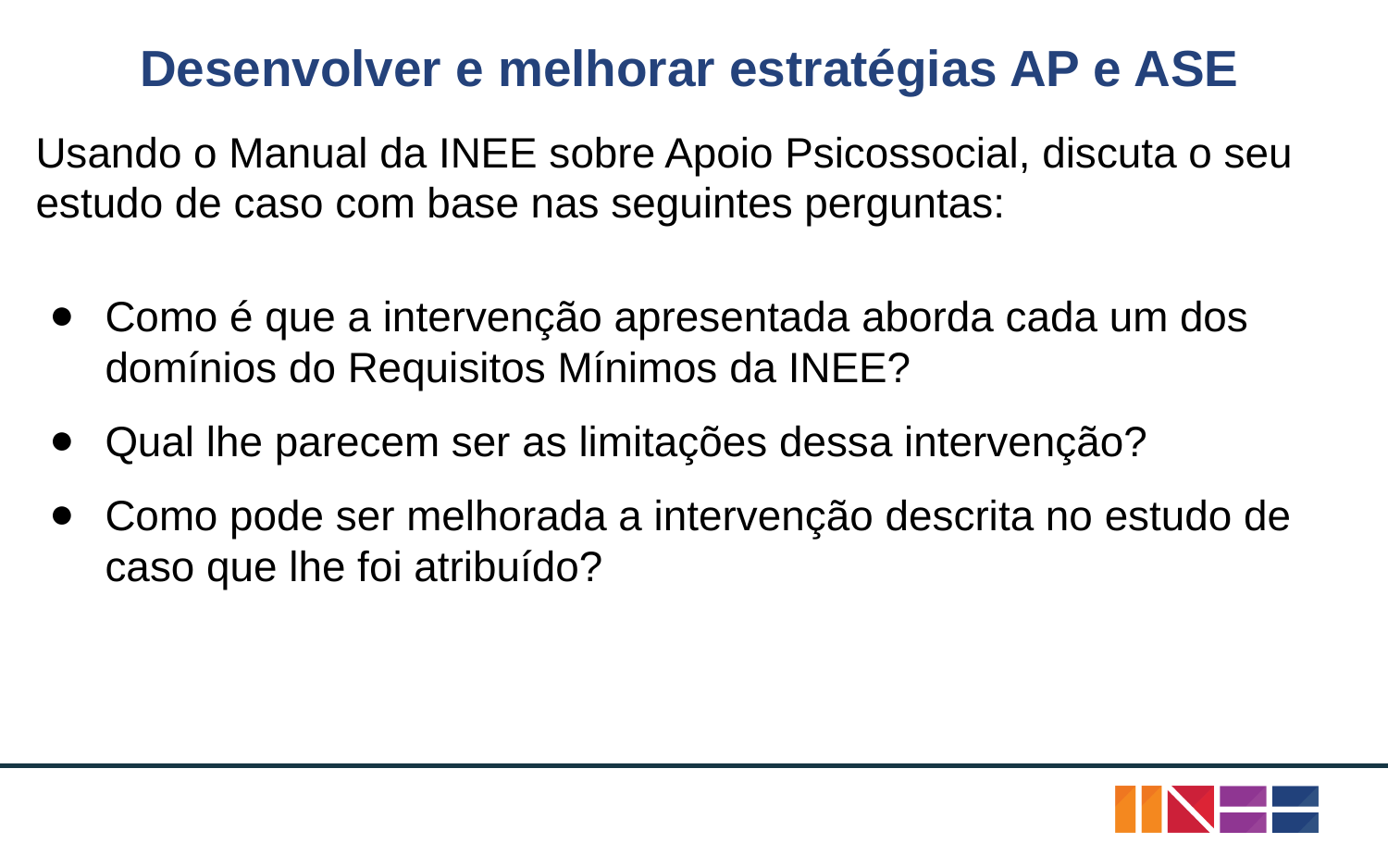

# Desenvolver e melhorar estratégias AP e ASE
Usando o Manual da INEE sobre Apoio Psicossocial, discuta o seu estudo de caso com base nas seguintes perguntas:

Como é que a intervenção apresentada aborda cada um dos domínios do Requisitos Mínimos da INEE?
Qual lhe parecem ser as limitações dessa intervenção?
Como pode ser melhorada a intervenção descrita no estudo de caso que lhe foi atribuído?